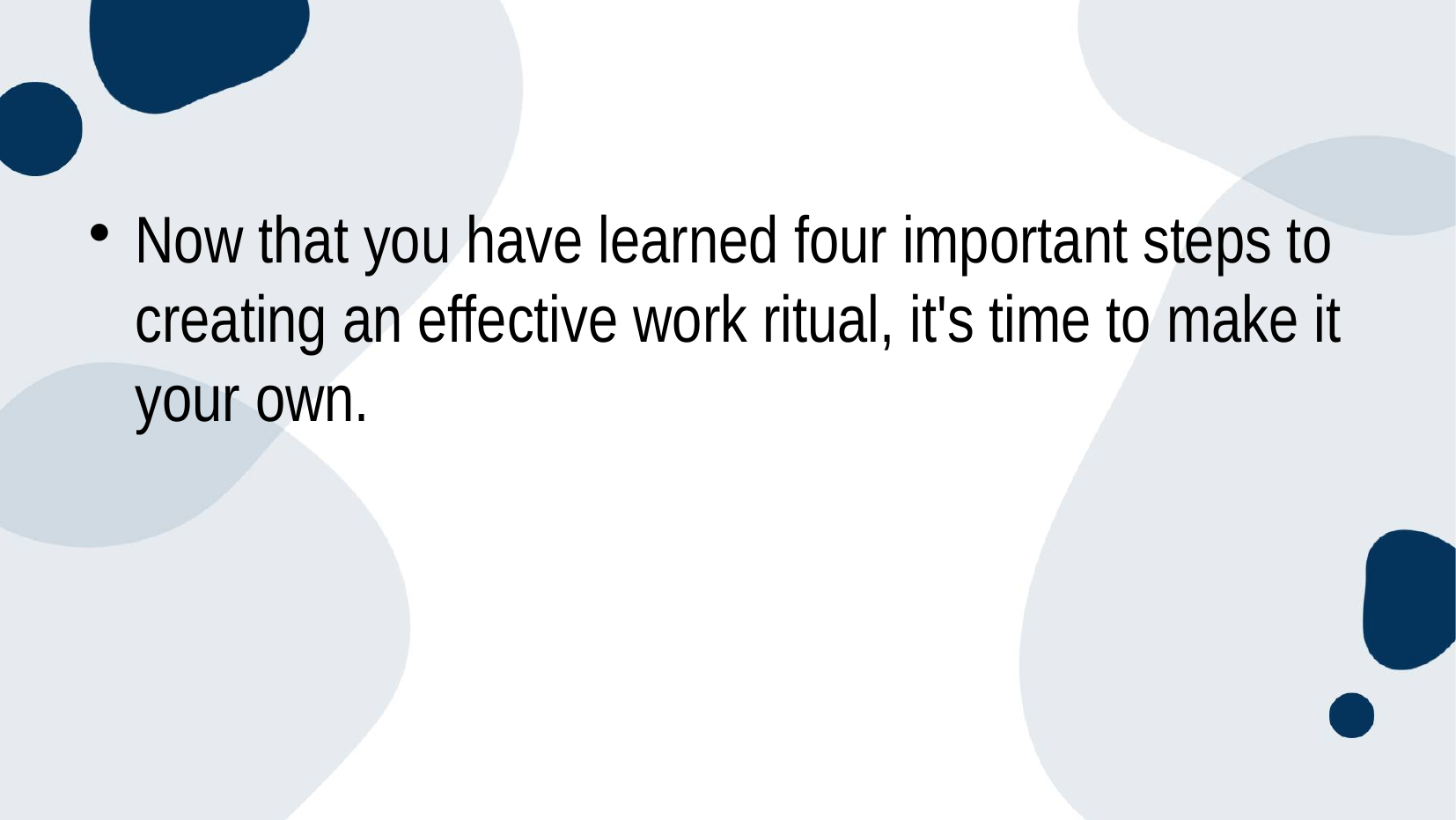

Now that you have learned four important steps to creating an effective work ritual, it's time to make it your own.